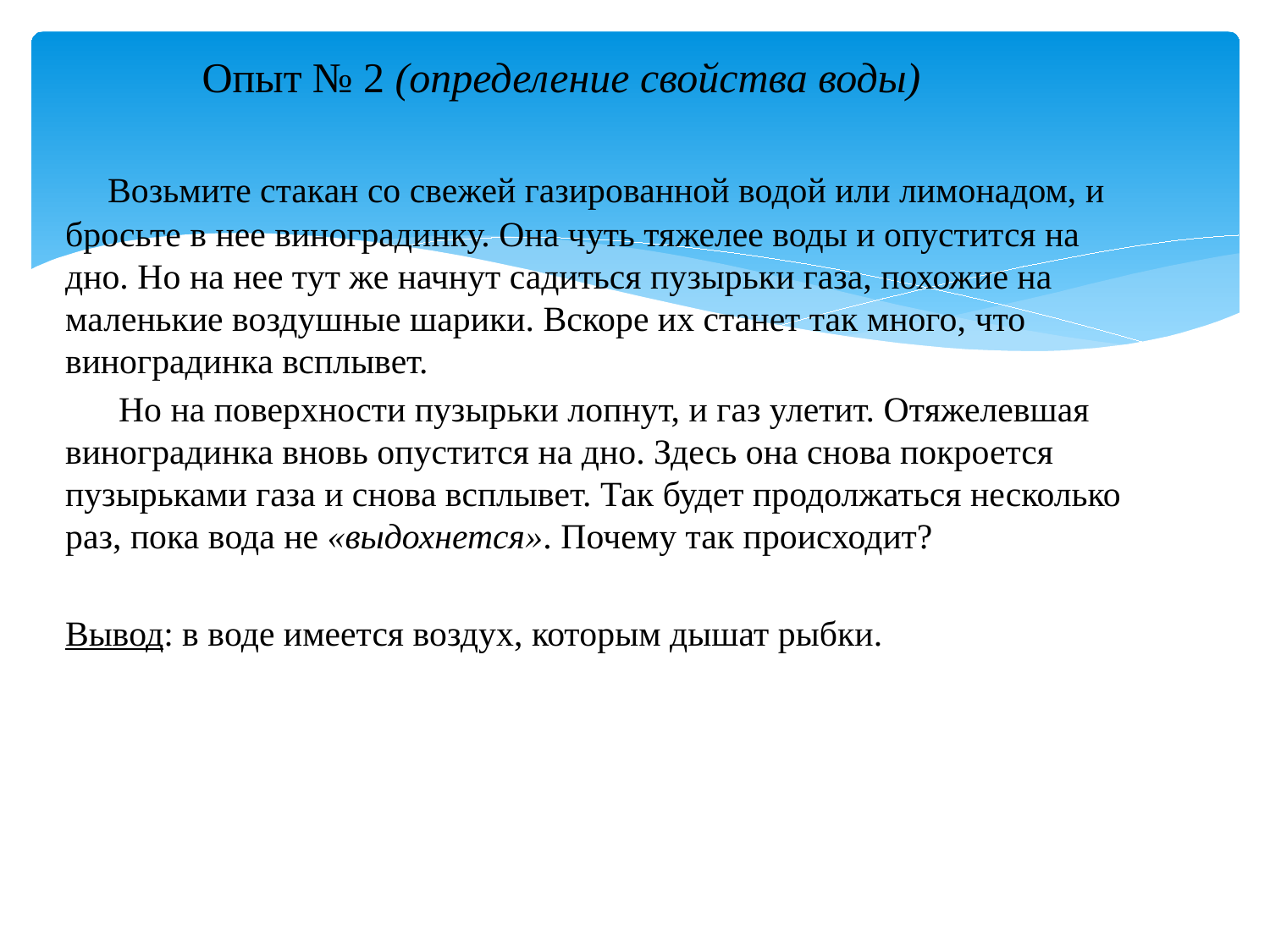

# Опыт № 2 (определение свойства воды)
    Возьмите стакан со свежей газированной водой или лимонадом, и бросьте в нее виноградинку. Она чуть тяжелее воды и опустится на дно. Но на нее тут же начнут садиться пузырьки газа, похожие на маленькие воздушные шарики. Вскоре их станет так много, что виноградинка всплывет.
      Но на поверхности пузырьки лопнут, и газ улетит. Отяжелевшая виноградинка вновь опустится на дно. Здесь она снова покроется пузырьками газа и снова всплывет. Так будет продолжаться несколько раз, пока вода не «выдохнется». Почему так происходит?

Вывод: в воде имеется воздух, которым дышат рыбки.